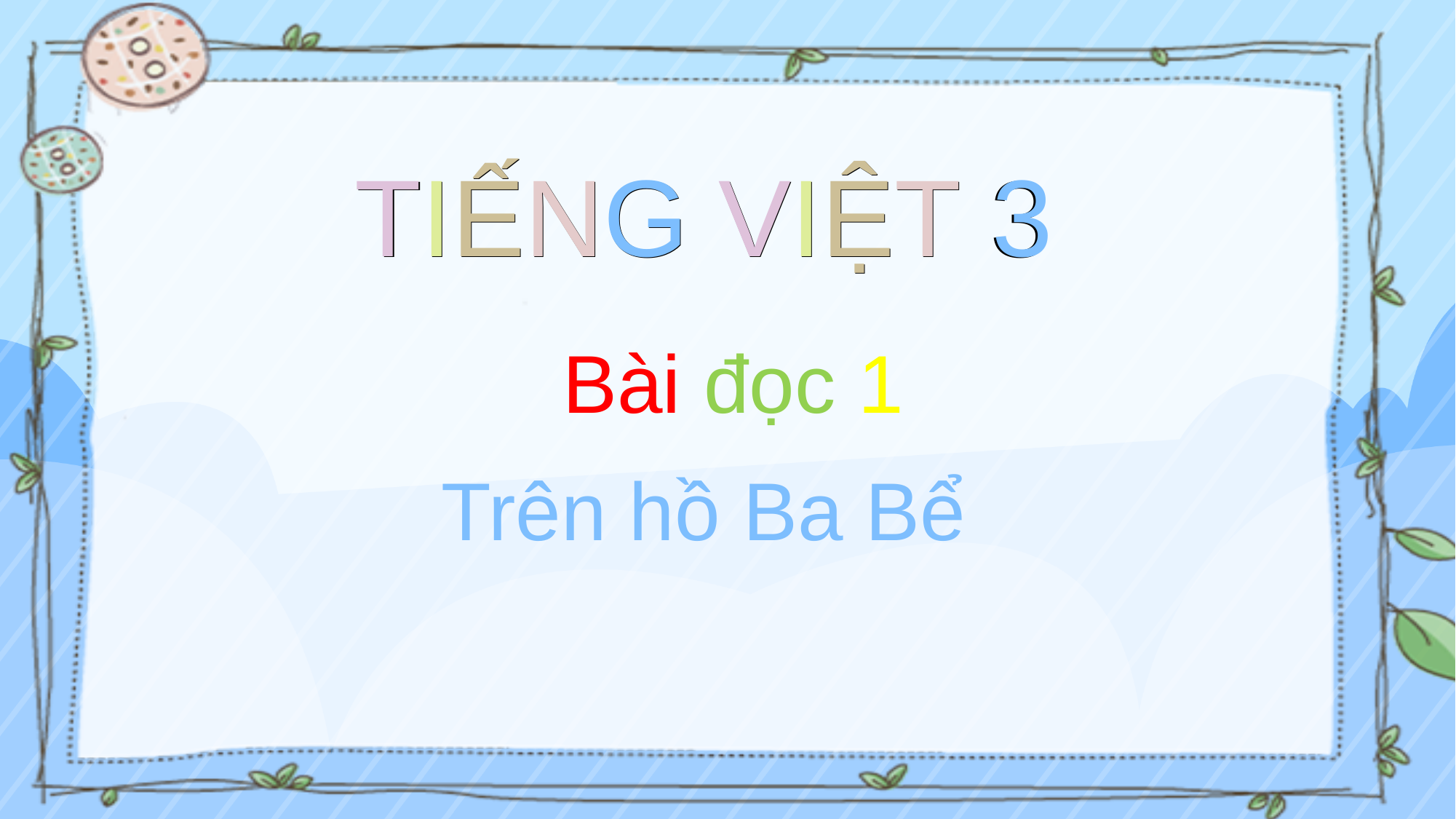

TIẾNG VIỆT 3
TIẾNG VIỆT 3
Bài đọc 1
Trên hồ Ba Bể